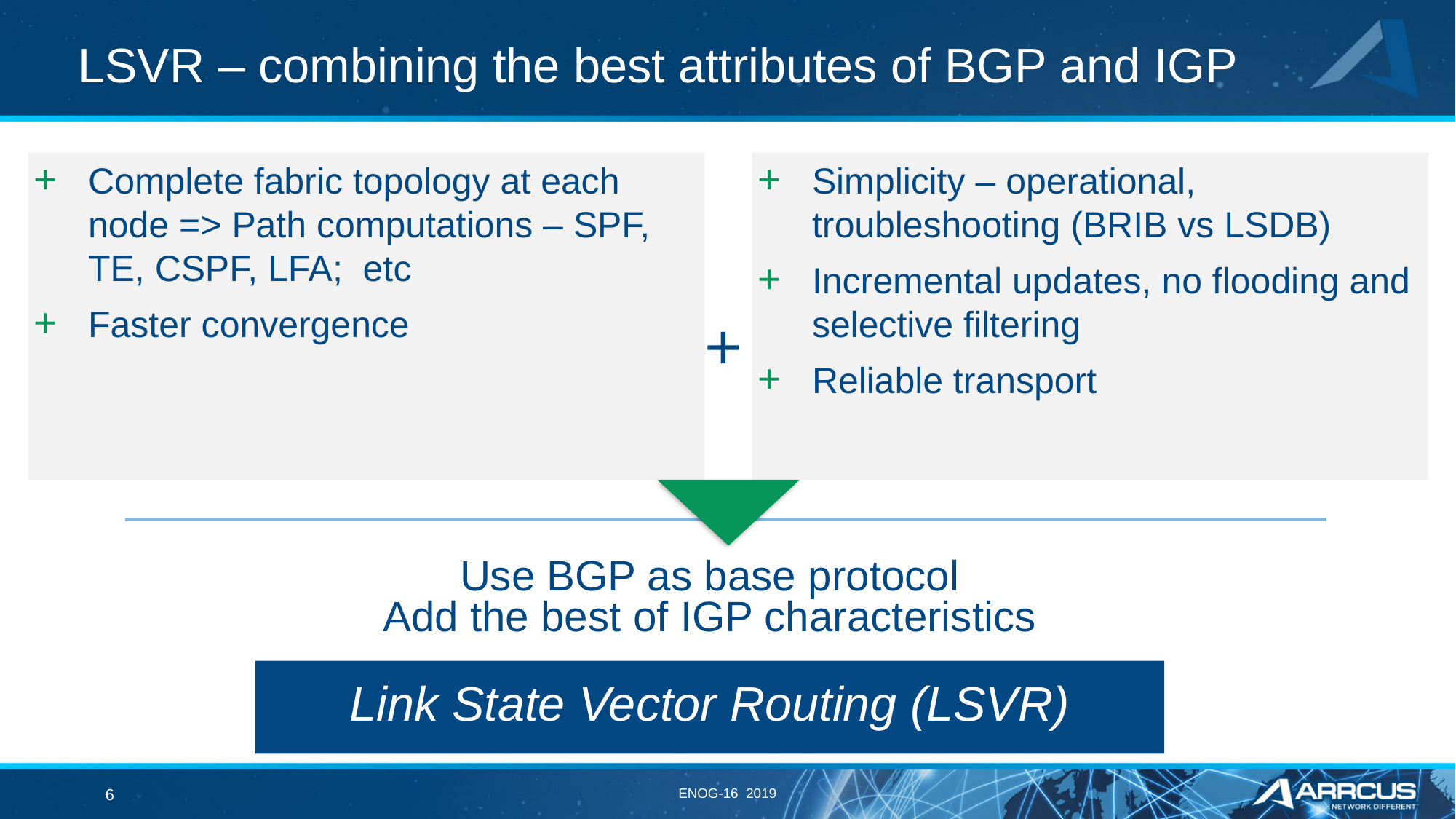

# LSVR – combining the best attributes of BGP and IGP
Complete fabric topology at each node => Path computations – SPF, TE, CSPF, LFA;  etc
Faster convergence
Simplicity – operational, troubleshooting (BRIB vs LSDB)
Incremental updates, no flooding and selective filtering
Reliable transport
+

Use BGP as base protocol
Add the best of IGP characteristics
Link State Vector Routing (LSVR)
6
ENOG-16  2019